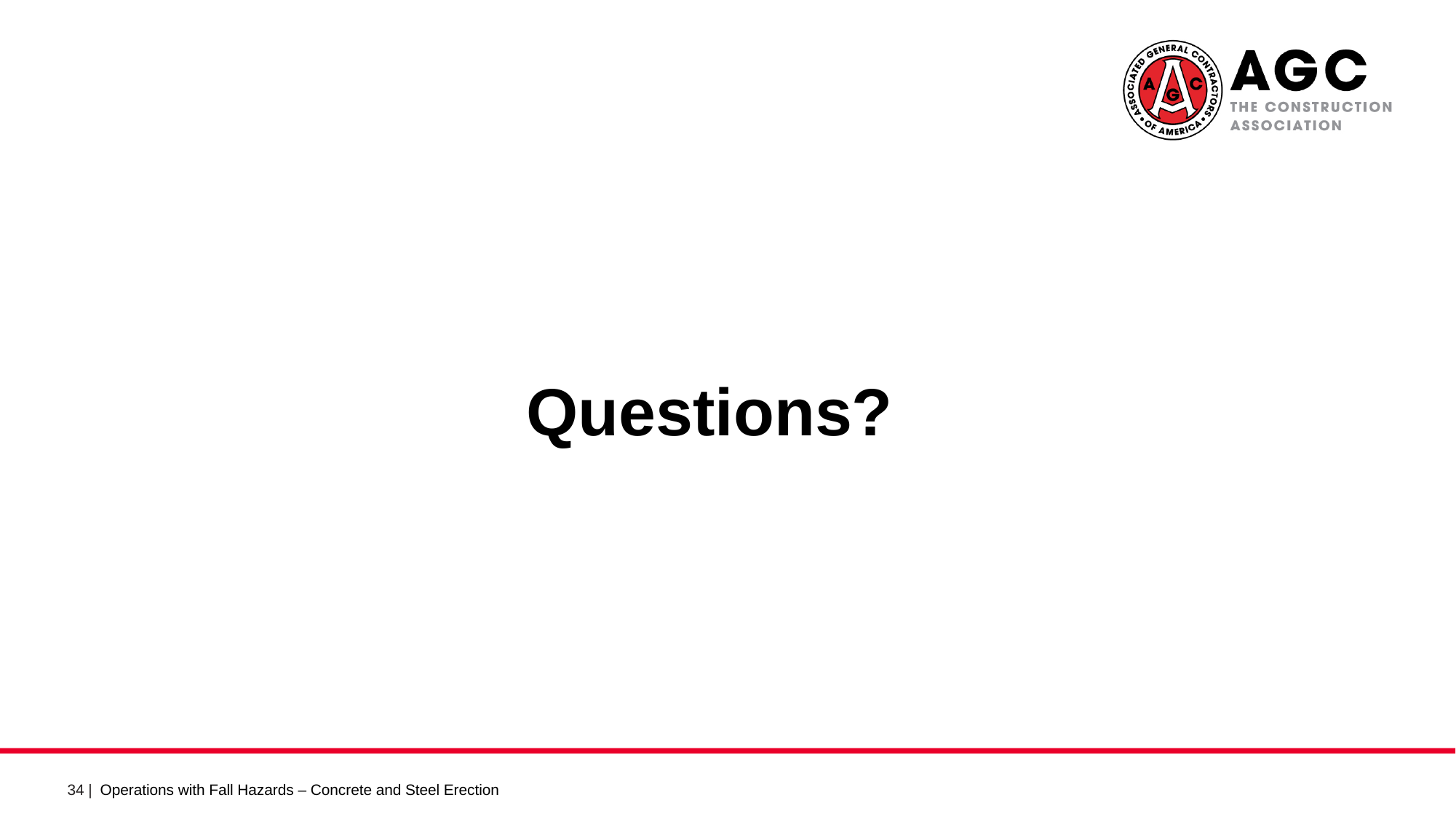

Questions?
Operations with Fall Hazards – Concrete and Steel Erection